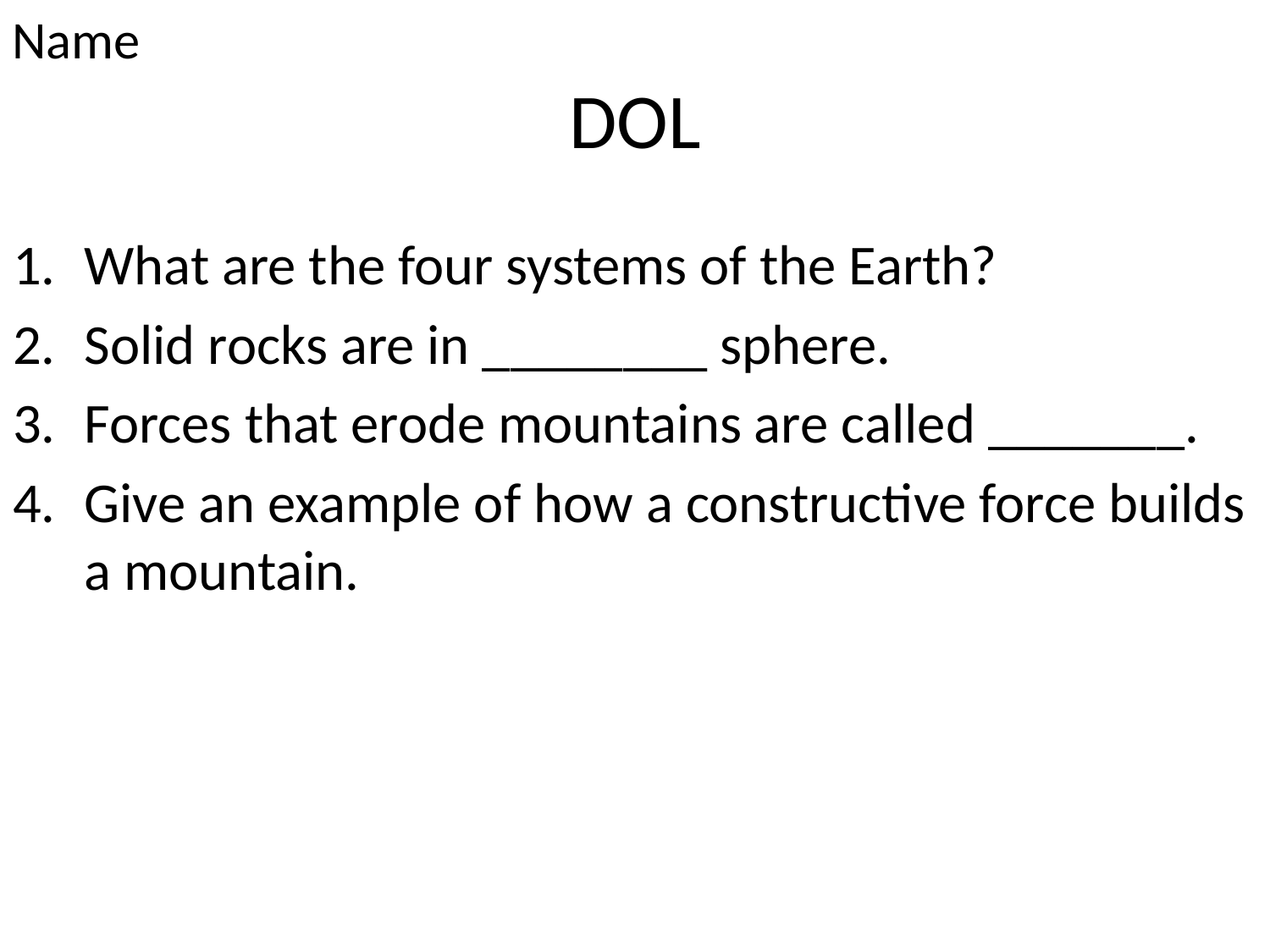

Name
# DOL
What are the four systems of the Earth?
Solid rocks are in ________ sphere.
Forces that erode mountains are called _______.
Give an example of how a constructive force builds a mountain.